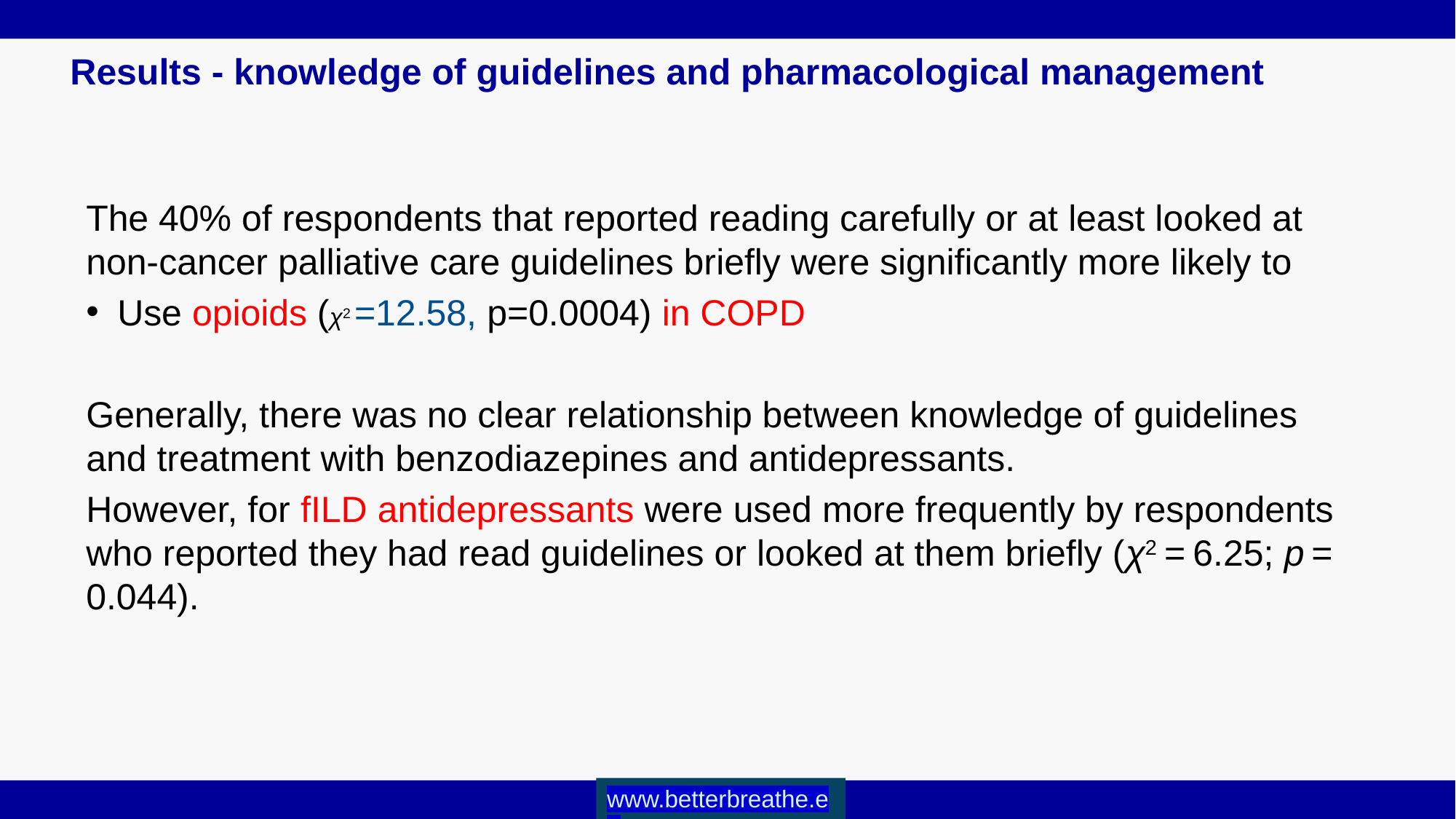

# Results - knowledge of guidelines and pharmacological management
The 40% of respondents that reported reading carefully or at least looked at non-cancer palliative care guidelines briefly were significantly more likely to
Use opioids (χ2 =12.58, p=0.0004) in COPD

Generally, there was no clear relationship between knowledge of guidelines and treatment with benzodiazepines and antidepressants.
However, for fILD antidepressants were used more frequently by respondents who reported they had read guidelines or looked at them briefly (χ2 = 6.25; p = 0.044).
www.betterbreathe.eu